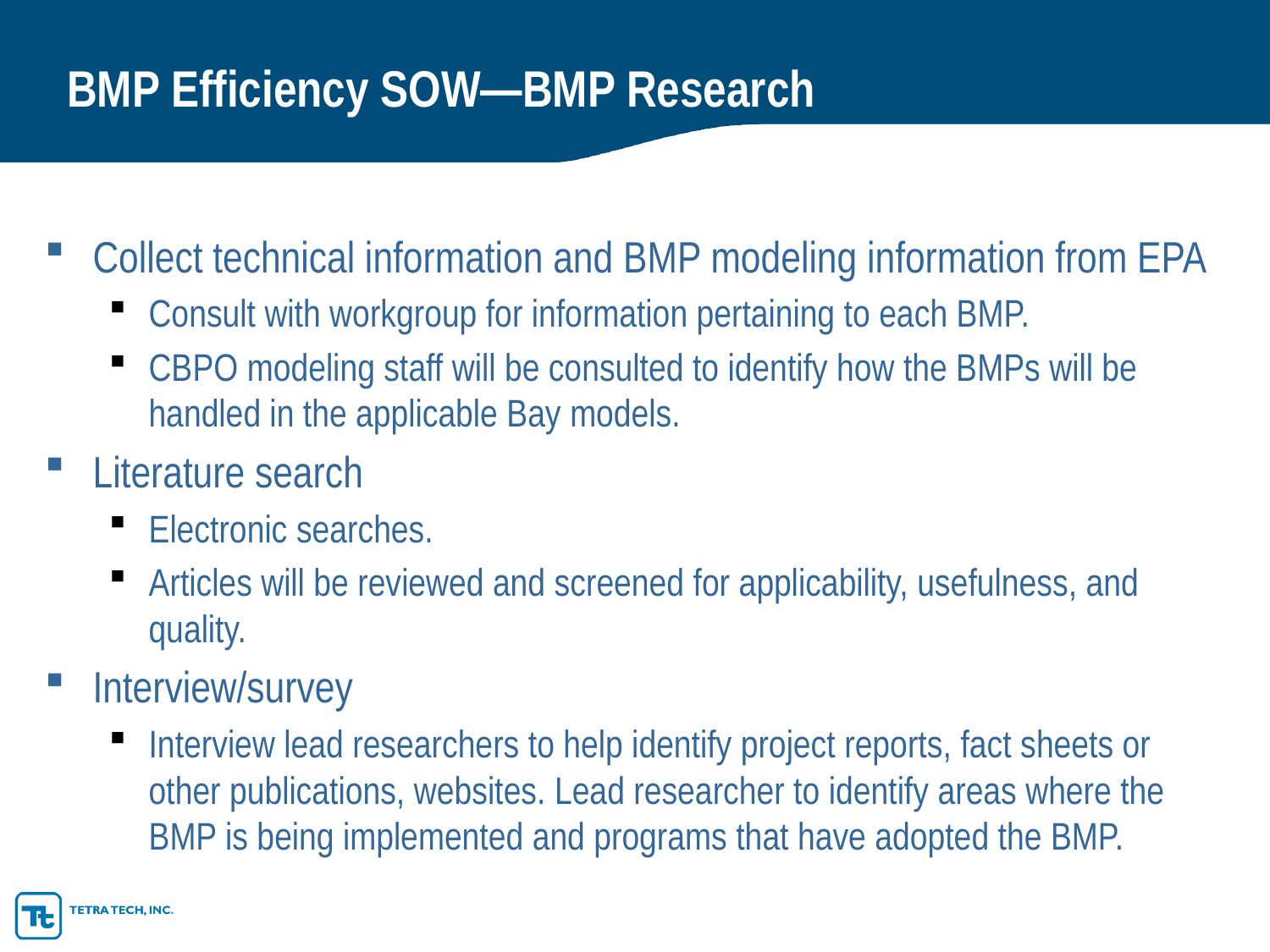

# BMP Efficiency SOW—BMP Research
Collect technical information and BMP modeling information from EPA
Consult with workgroup for information pertaining to each BMP.
CBPO modeling staff will be consulted to identify how the BMPs will be handled in the applicable Bay models.
Literature search
Electronic searches.
Articles will be reviewed and screened for applicability, usefulness, and quality.
Interview/survey
Interview lead researchers to help identify project reports, fact sheets or other publications, websites. Lead researcher to identify areas where the BMP is being implemented and programs that have adopted the BMP.